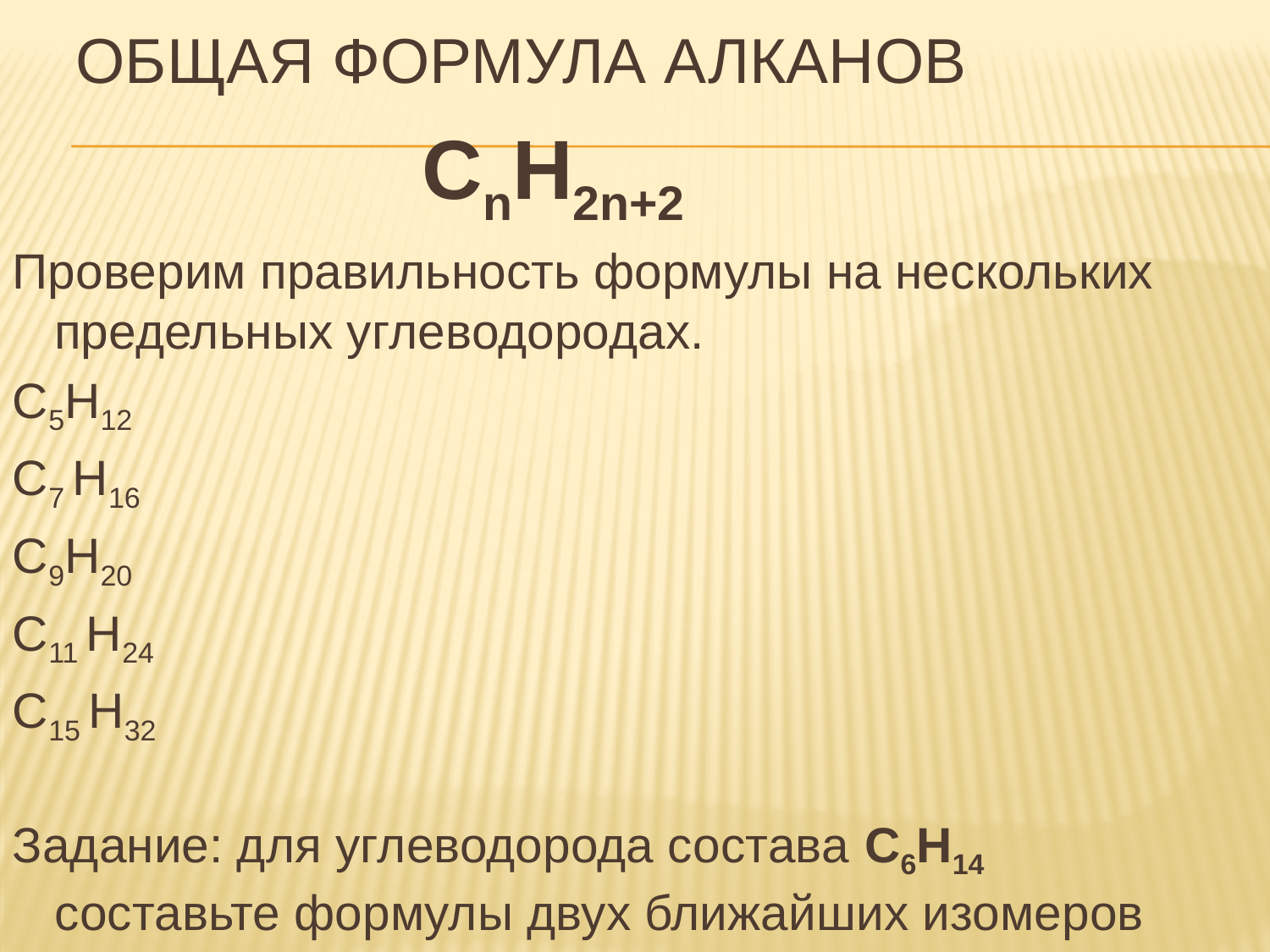

# Общая формула алканов
                  CnH2n+2
Проверим правильность формулы на нескольких предельных углеводородах.
С5Н12
С7 Н16
С9Н20
С11 Н24
С15 Н32

Задание: для углеводорода состава C6H14 составьте формулы двух ближайших изомеров